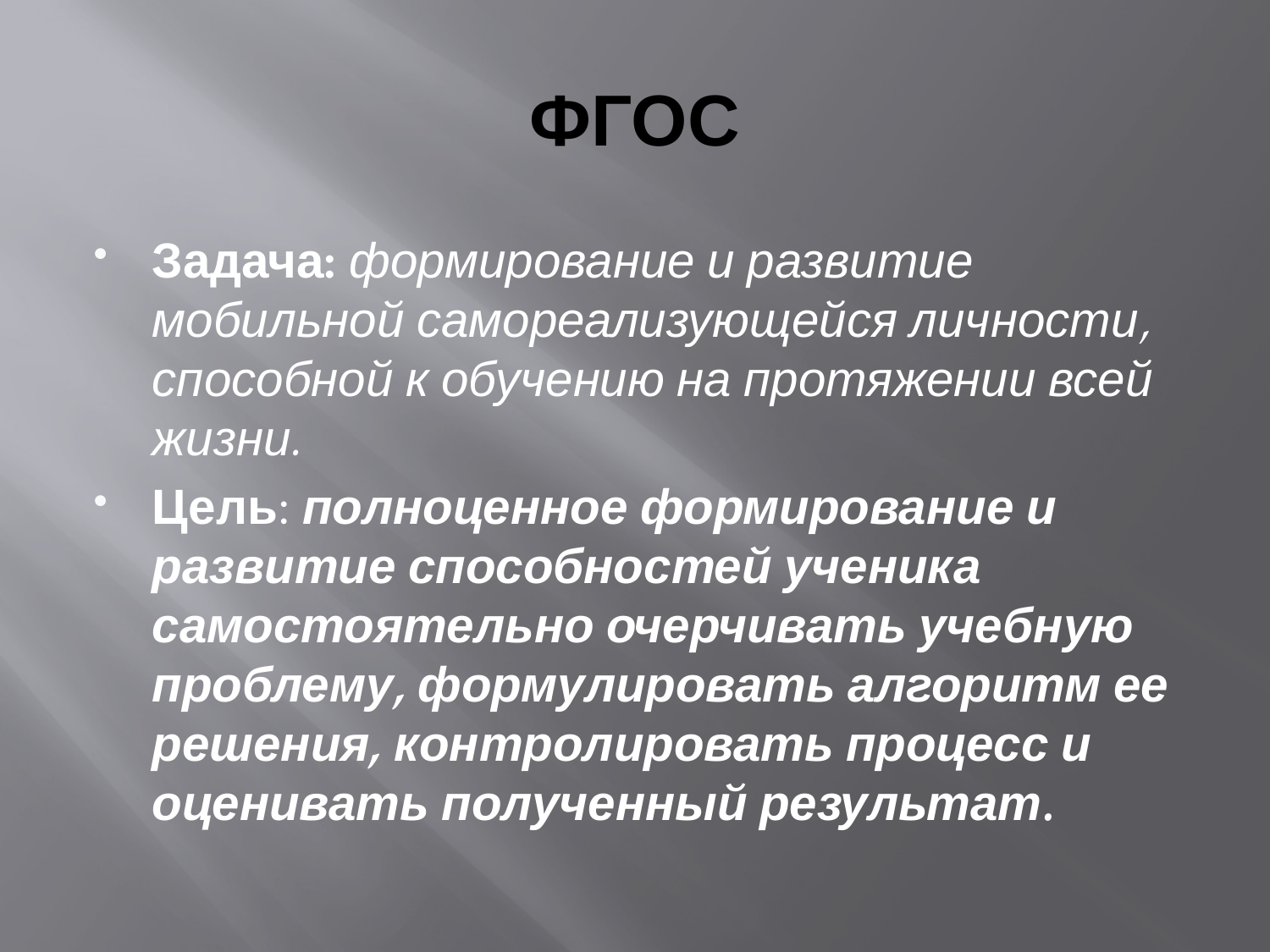

# ФГОС
Задача: формирование и развитие мобильной самореализующейся личности, способной к обучению на протяжении всей жизни.
Цель: полноценное формирование и развитие способностей ученика самостоятельно очерчивать учебную проблему, формулировать алгоритм ее решения, контролировать процесс и оценивать полученный результат.